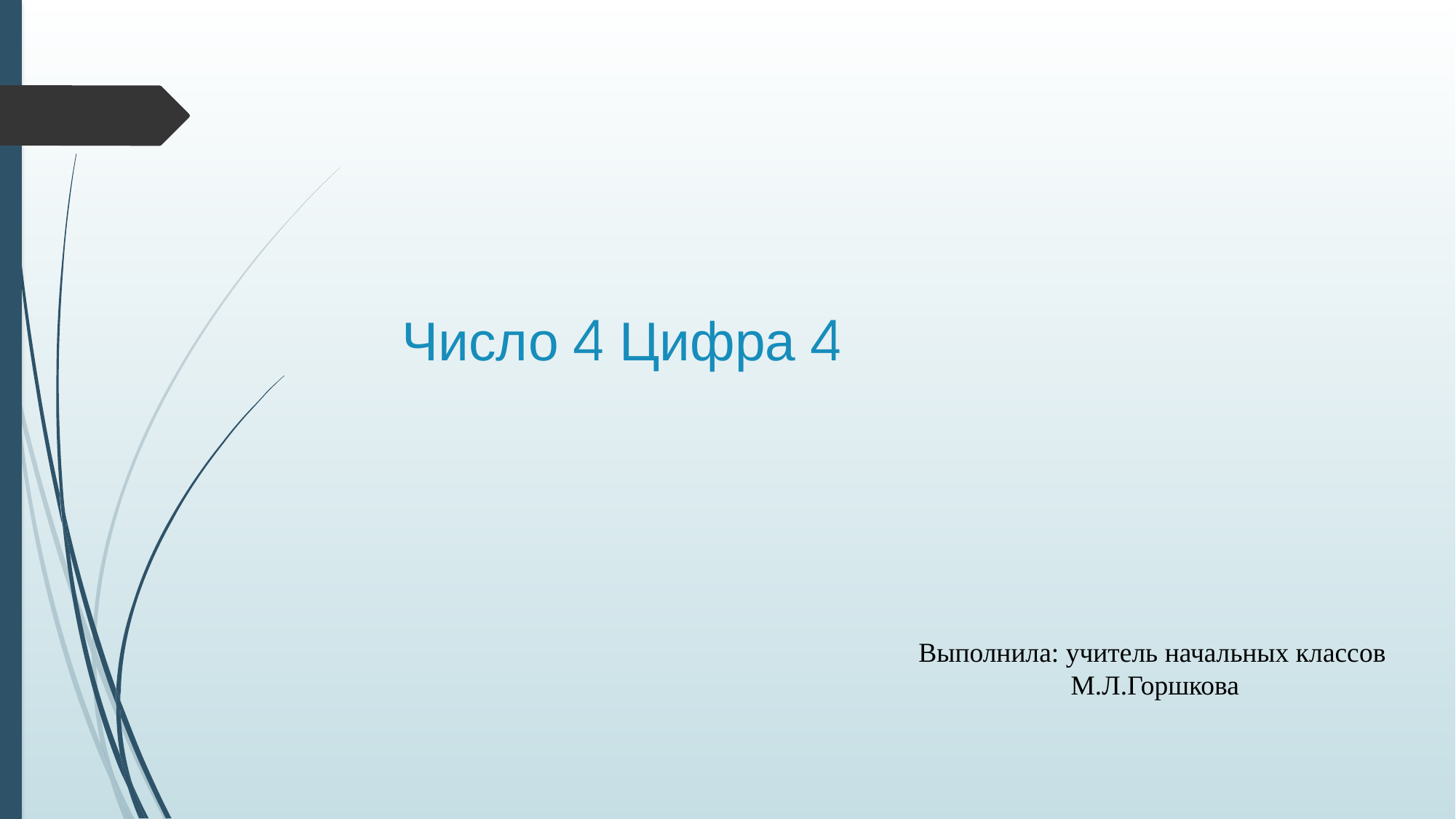

Число 4 Цифра 4
Выполнила: учитель начальных классов
                      М.Л.Горшкова